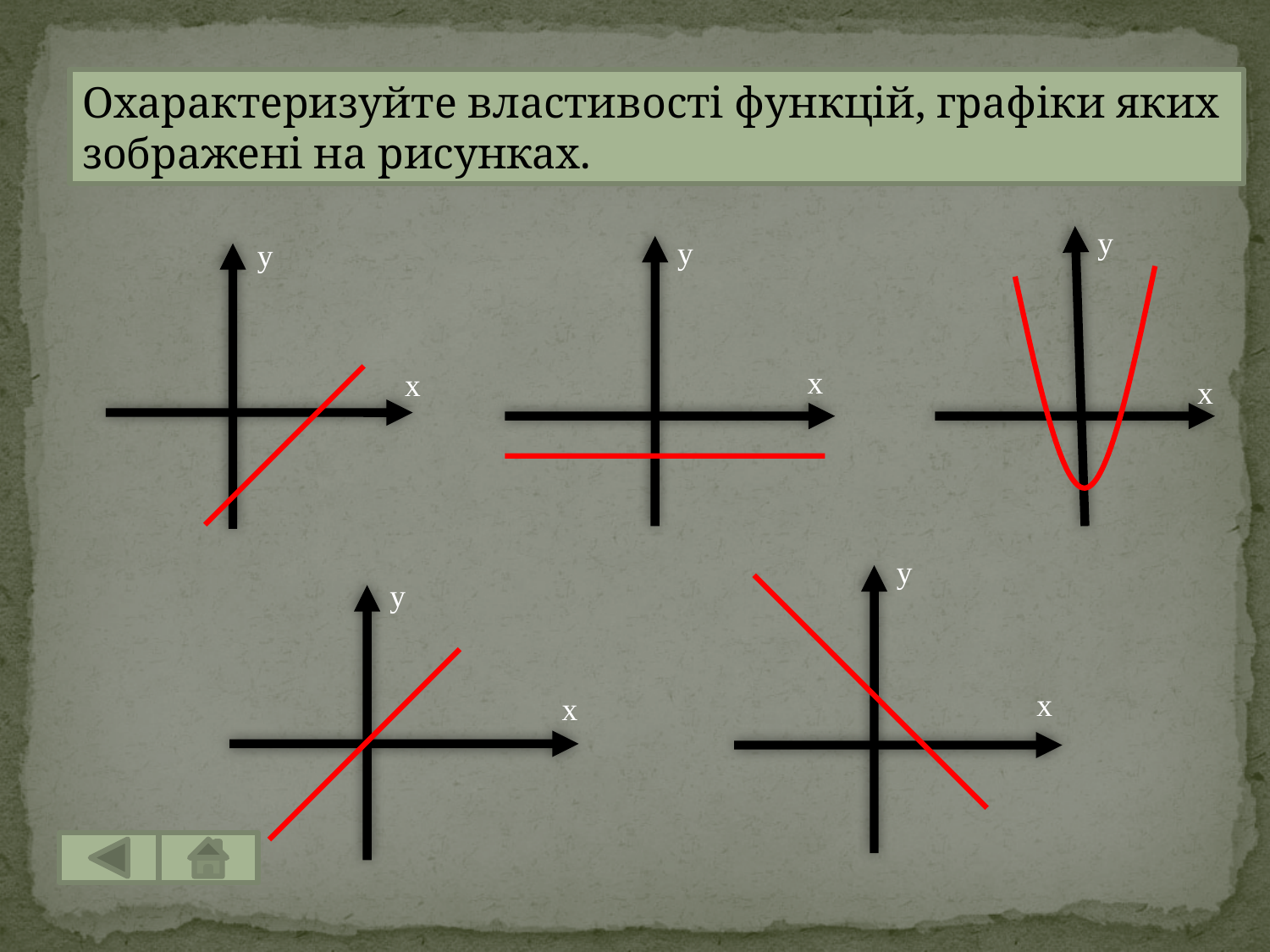

Охарактеризуйте властивості функцій, графіки яких
зображені на рисунках.
y
y

y

x
х

x

y

 y

x
x